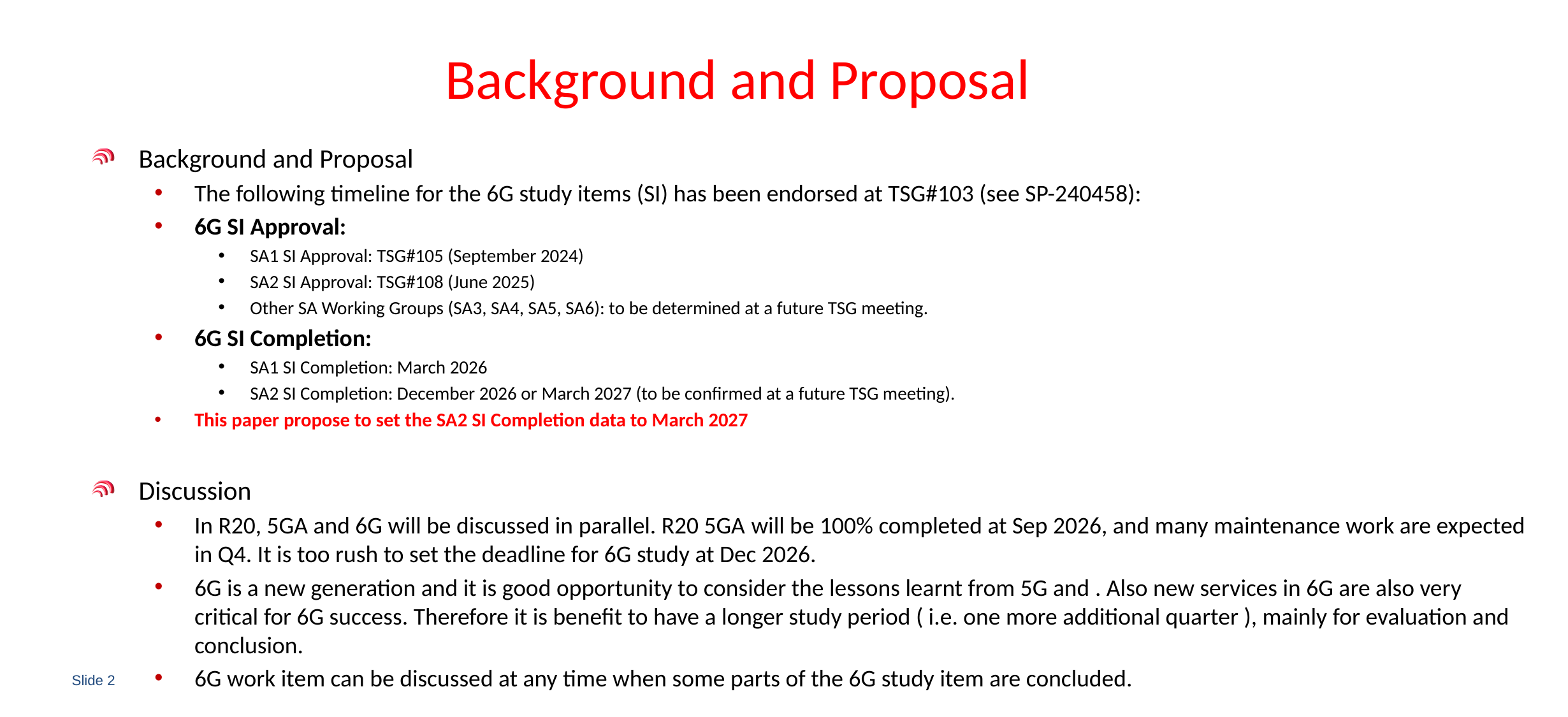

# Background and Proposal
Background and Proposal
The following timeline for the 6G study items (SI) has been endorsed at TSG#103 (see SP-240458):
6G SI Approval:
SA1 SI Approval: TSG#105 (September 2024)
SA2 SI Approval: TSG#108 (June 2025)
Other SA Working Groups (SA3, SA4, SA5, SA6): to be determined at a future TSG meeting.
6G SI Completion:
SA1 SI Completion: March 2026
SA2 SI Completion: December 2026 or March 2027 (to be confirmed at a future TSG meeting).
This paper propose to set the SA2 SI Completion data to March 2027

Discussion
In R20, 5GA and 6G will be discussed in parallel. R20 5GA will be 100% completed at Sep 2026, and many maintenance work are expected in Q4. It is too rush to set the deadline for 6G study at Dec 2026.
6G is a new generation and it is good opportunity to consider the lessons learnt from 5G and . Also new services in 6G are also very critical for 6G success. Therefore it is benefit to have a longer study period ( i.e. one more additional quarter ), mainly for evaluation and conclusion.
6G work item can be discussed at any time when some parts of the 6G study item are concluded.